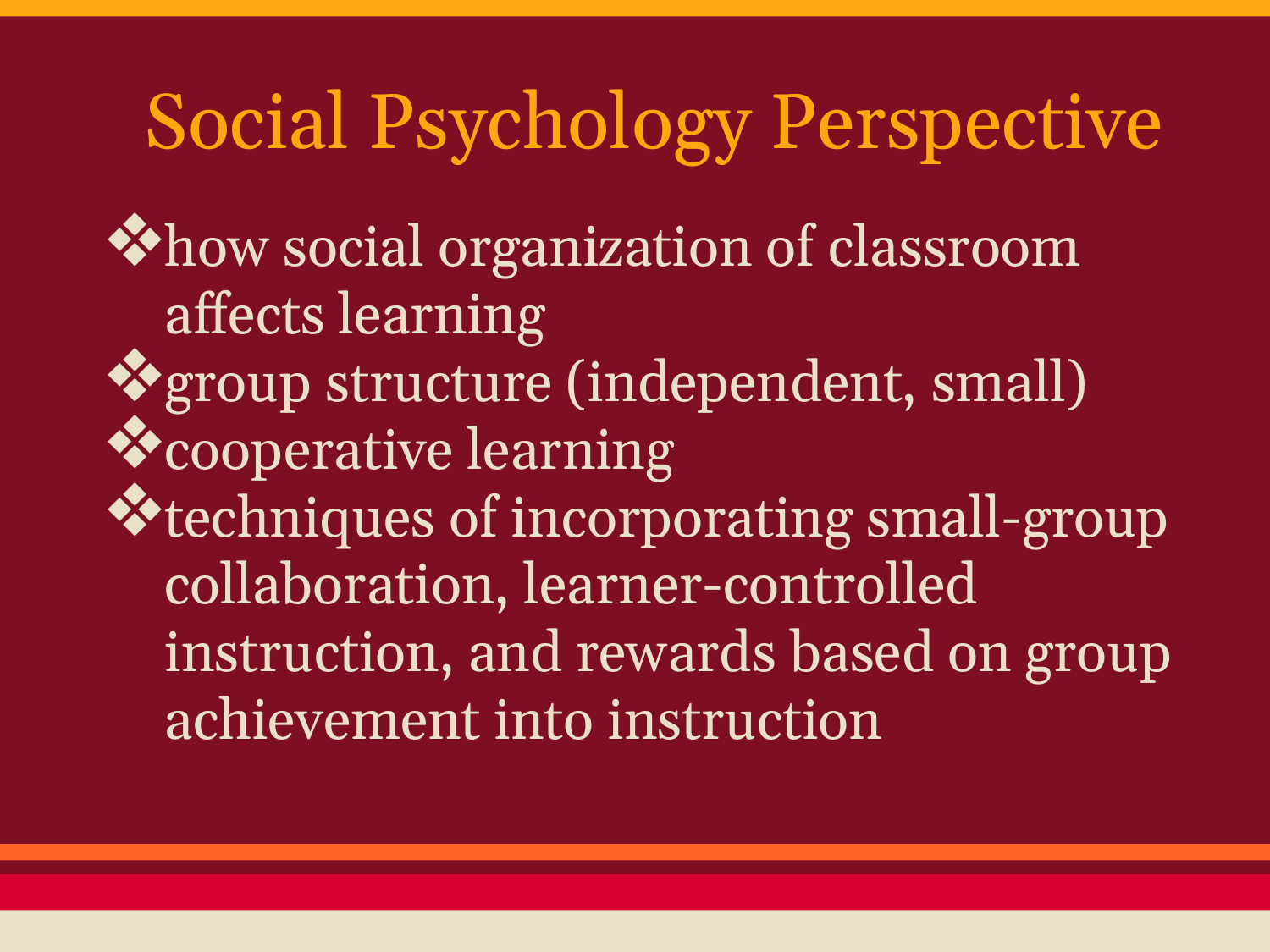

# Social Psychology Perspective
how social organization of classroom affects learning
group structure (independent, small)
cooperative learning
techniques of incorporating small-group collaboration, learner-controlled instruction, and rewards based on group achievement into instruction